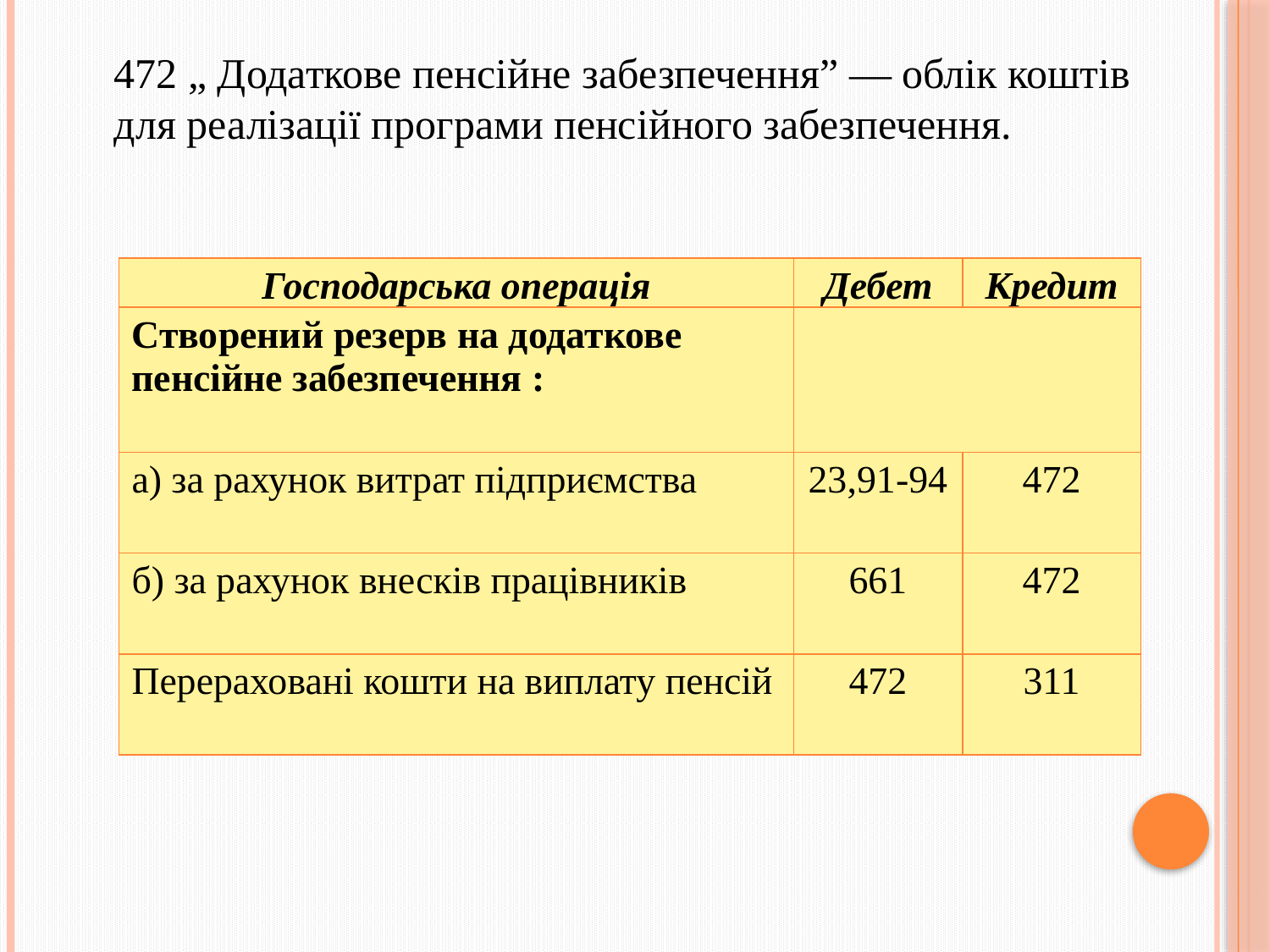

472 „ Додаткове пенсійне забезпечення” — облік коштів для реалізації програми пенсійного забезпечення.

| Господарська операція | Дебет | Кредит |
| --- | --- | --- |
| Створений резерв на додаткове пенсійне забезпечення : |  |  |
| а) за рахунок витрат підприємства | 23,91-94 | 472 |
| б) за рахунок внесків працівників | 661 | 472 |
| Перераховані кошти на виплату пенсій | 472 | 311 |